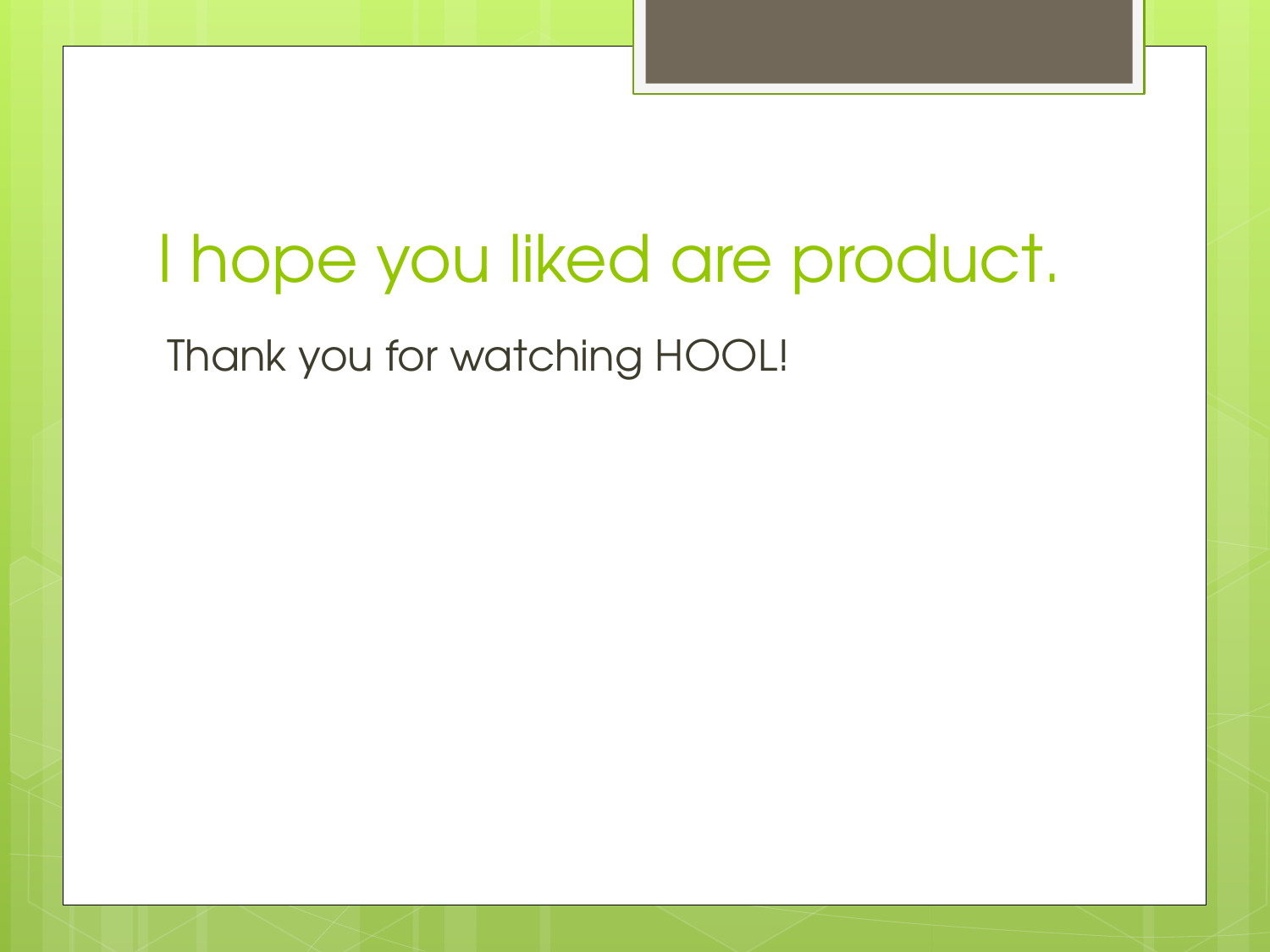

# I hope you liked are product.
Thank you for watching HOOL!